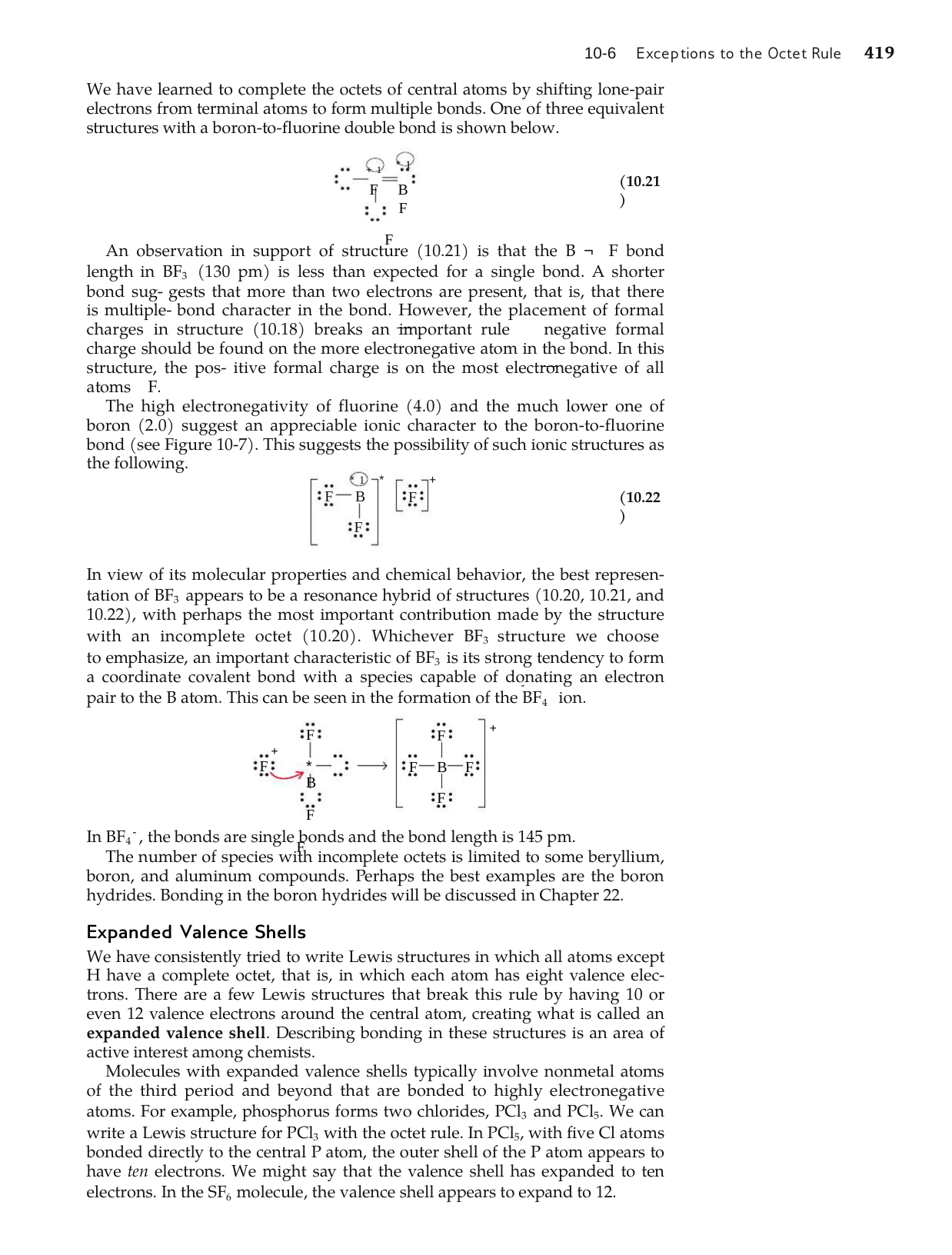

Exceptions to the Octet Rule	419
10-6
We have learned to complete the octets of central atoms by shifting lone-pair electrons from terminal atoms to form multiple bonds. One of three equivalent structures with a boron-to-fluorine double bond is shown below.
+1     *1
F	B	F

F
(10.21)
An observation in support of structure (10.21) is that the B ¬ F bond length in BF3  (130 pm) is less than expected for a single bond. A shorter bond sug- gests that more than two electrons are present, that is, that there is multiple- bond character in the bond. However, the placement of formal charges in structure (10.18) breaks an important rule    negative formal charge should be found on the more electronegative atom in the bond. In this structure, the pos- itive formal charge is on the most electronegative of all atoms    F.
The high electronegativity of fluorine (4.0) and the much lower one of boron (2.0) suggest an appreciable ionic character to the boron-to-fluorine bond (see Figure 10-7). This suggests the possibility of such ionic structures as the following.

*1     *
F	B
F
+
F
(10.22)
In view of its molecular properties and chemical behavior, the best represen- tation of BF3  appears to be a resonance hybrid of structures (10.20, 10.21, and 10.22), with perhaps the most important contribution made by the structure with  an  incomplete  octet  (10.20).  Whichever  BF3  structure  we  choose  to emphasize, an important characteristic of BF3  is its strong tendency to form a coordinate covalent bond with a species capable of donating an electron pair to the B atom. This can be seen in the formation of the BF4    ion.
+
-
F
F

F	B	F
+
F	*  B	F

F
F
-
In BF4  , the bonds are single bonds and the bond length is 145 pm.
The number of species with incomplete octets is limited to some beryllium, boron, and aluminum compounds. Perhaps the best examples are the boron hydrides. Bonding in the boron hydrides will be discussed in Chapter 22.
Expanded Valence Shells
We have consistently tried to write Lewis structures in which all atoms except H have a complete octet, that is, in which each atom has eight valence elec- trons. There are a few Lewis structures that break this rule by having 10 or even 12 valence electrons around the central atom, creating what is called an expanded valence shell. Describing bonding in these structures is an area of active interest among chemists.
Molecules with expanded valence shells typically involve nonmetal atoms of the third period and beyond that are bonded to highly electronegative atoms. For example, phosphorus forms two chlorides, PCl3  and PCl5. We can write a Lewis structure for PCl3 with the octet rule. In PCl5, with five Cl atoms bonded directly to the central P atom, the outer shell of the P atom appears to have ten electrons. We might say that the valence shell has expanded to ten electrons. In the SF6 molecule, the valence shell appears to expand to 12.